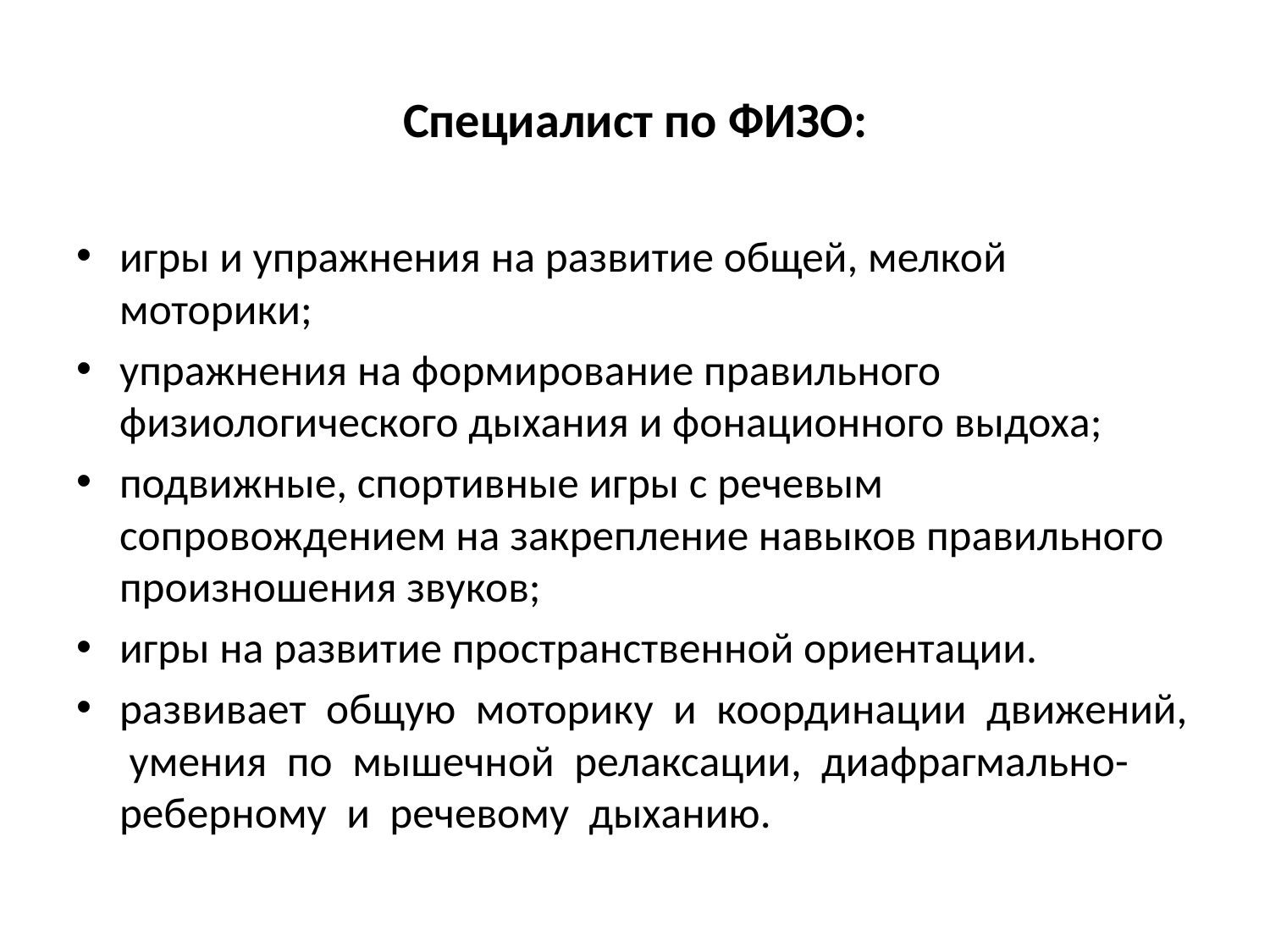

# Специалист по ФИЗО:
игры и упражнения на развитие общей, мелкой моторики;
упражнения на формирование правильного физиологического дыхания и фонационного выдоха;
подвижные, спортивные игры с речевым сопровождением на закрепление навыков правильного произношения звуков;
игры на развитие пространственной ориентации.
развивает  общую  моторику  и  координации  движений,  умения  по  мышечной  релаксации,  диафрагмально-реберному  и  речевому  дыханию.